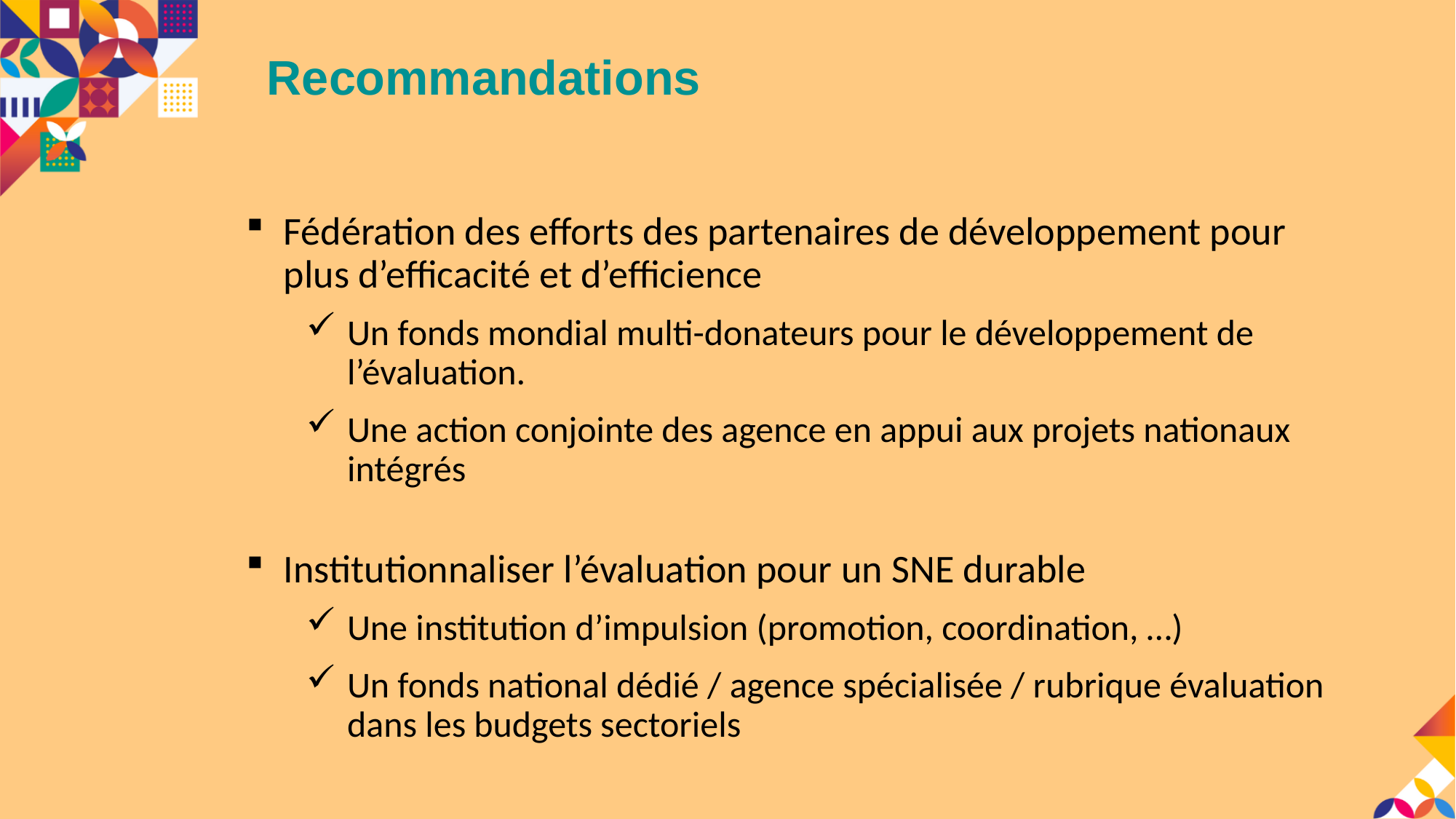

# Recommandations
Fédération des efforts des partenaires de développement pour plus d’efficacité et d’efficience
Un fonds mondial multi-donateurs pour le développement de l’évaluation.
Une action conjointe des agence en appui aux projets nationaux intégrés

Institutionnaliser l’évaluation pour un SNE durable
Une institution d’impulsion (promotion, coordination, …)
Un fonds national dédié / agence spécialisée / rubrique évaluation dans les budgets sectoriels